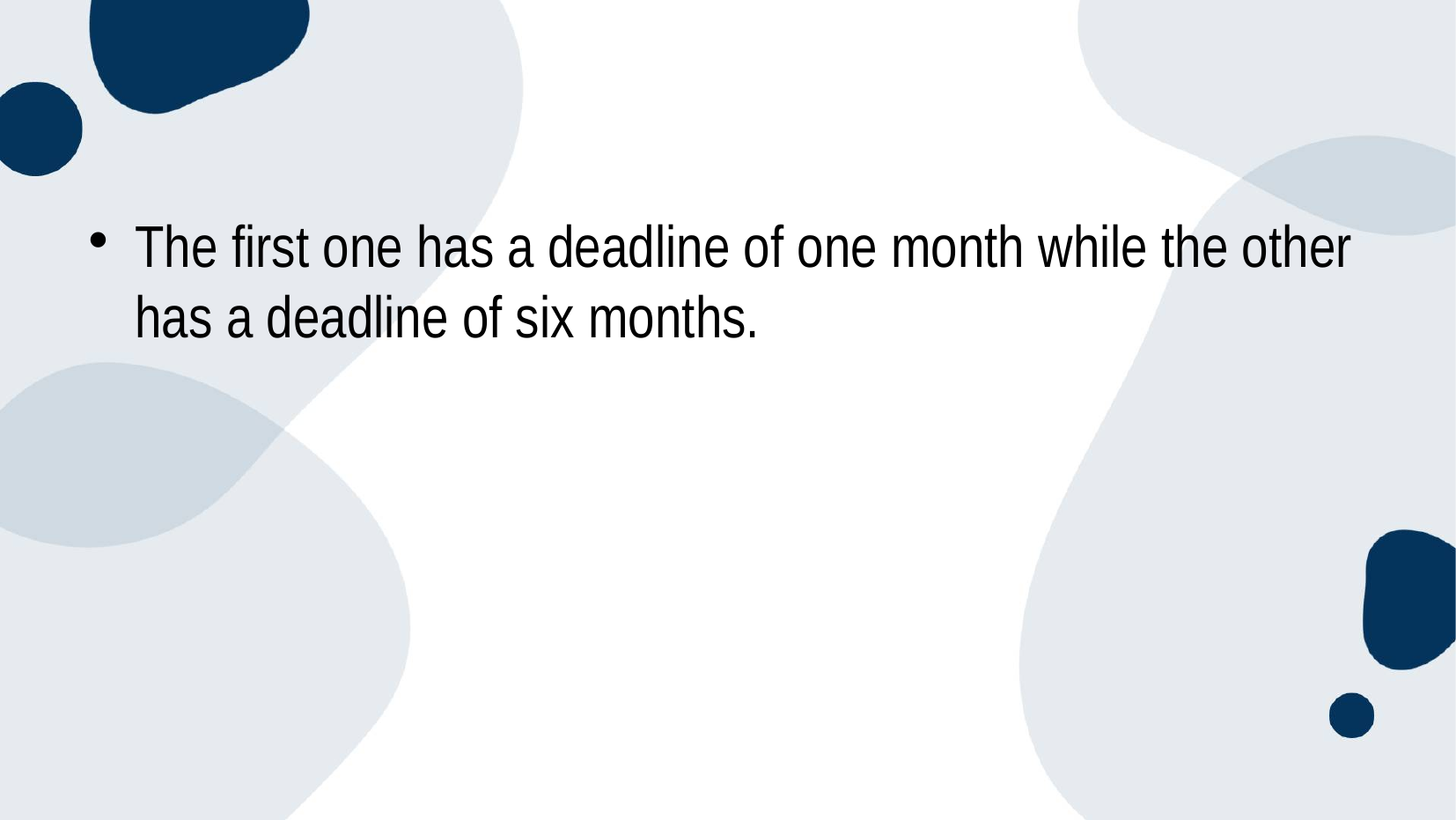

#
The first one has a deadline of one month while the other has a deadline of six months.